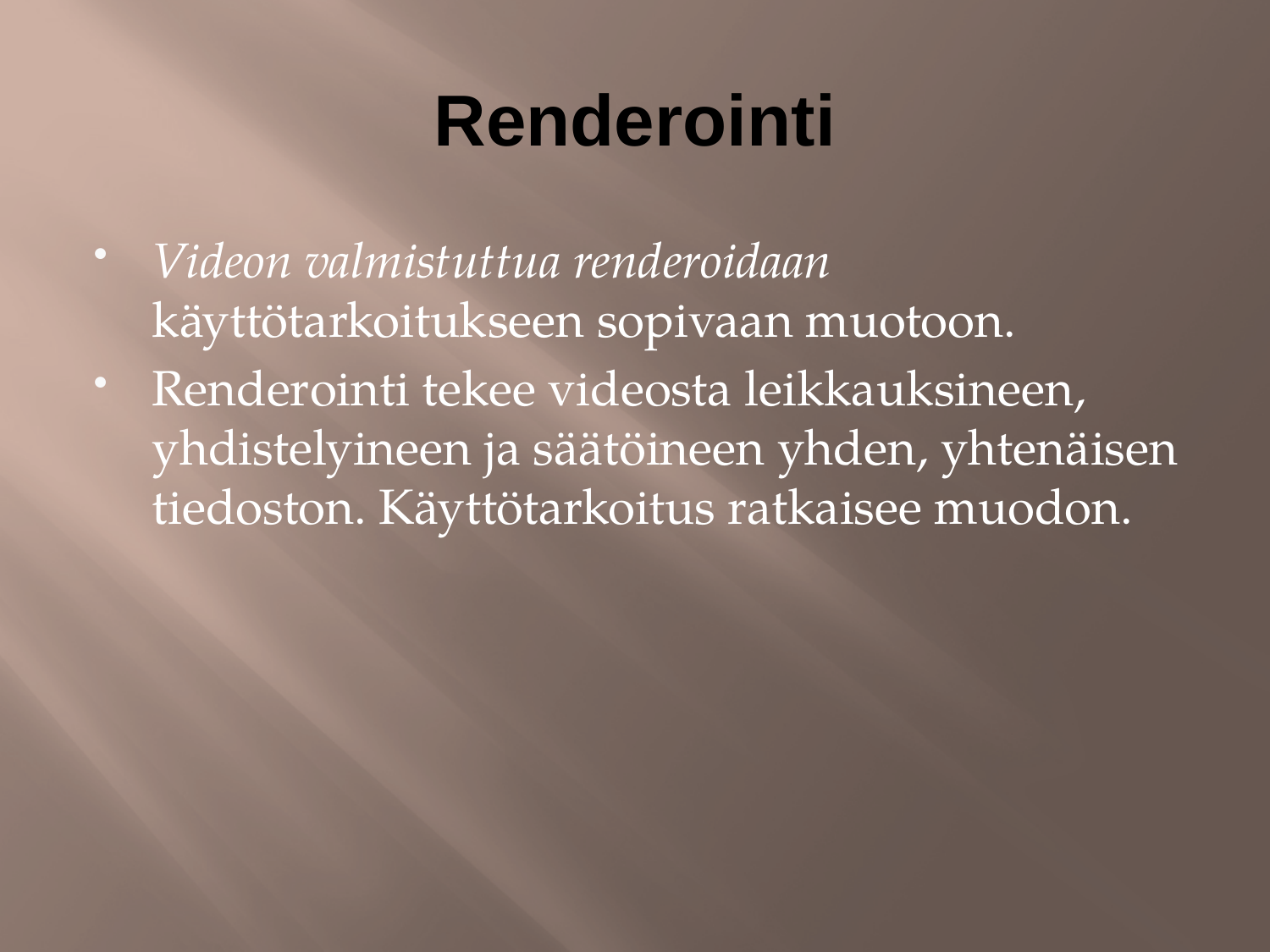

# Renderointi
Videon valmistuttua renderoidaan käyttötarkoitukseen sopivaan muotoon.
Renderointi tekee videosta leikkauksineen, yhdistelyineen ja säätöineen yhden, yhtenäisen tiedoston. Käyttötarkoitus ratkaisee muodon.